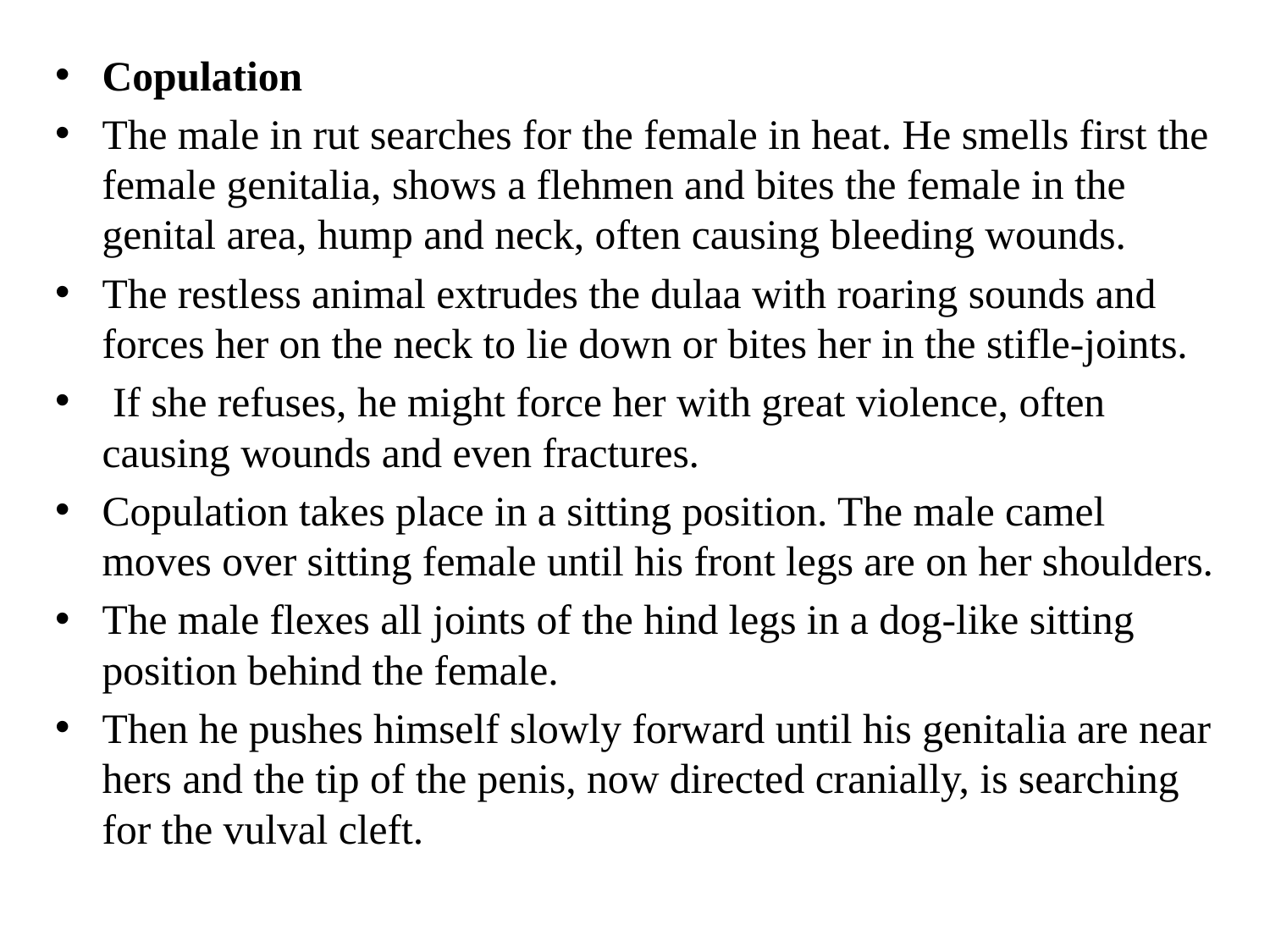

Copulation
The male in rut searches for the female in heat. He smells first the female genitalia, shows a flehmen and bites the female in the genital area, hump and neck, often causing bleeding wounds.
The restless animal extrudes the dulaa with roaring sounds and forces her on the neck to lie down or bites her in the stifle-joints.
 If she refuses, he might force her with great violence, often causing wounds and even fractures.
Copulation takes place in a sitting position. The male camel moves over sitting female until his front legs are on her shoulders.
The male flexes all joints of the hind legs in a dog-like sitting position behind the female.
Then he pushes himself slowly forward until his genitalia are near hers and the tip of the penis, now directed cranially, is searching for the vulval cleft.